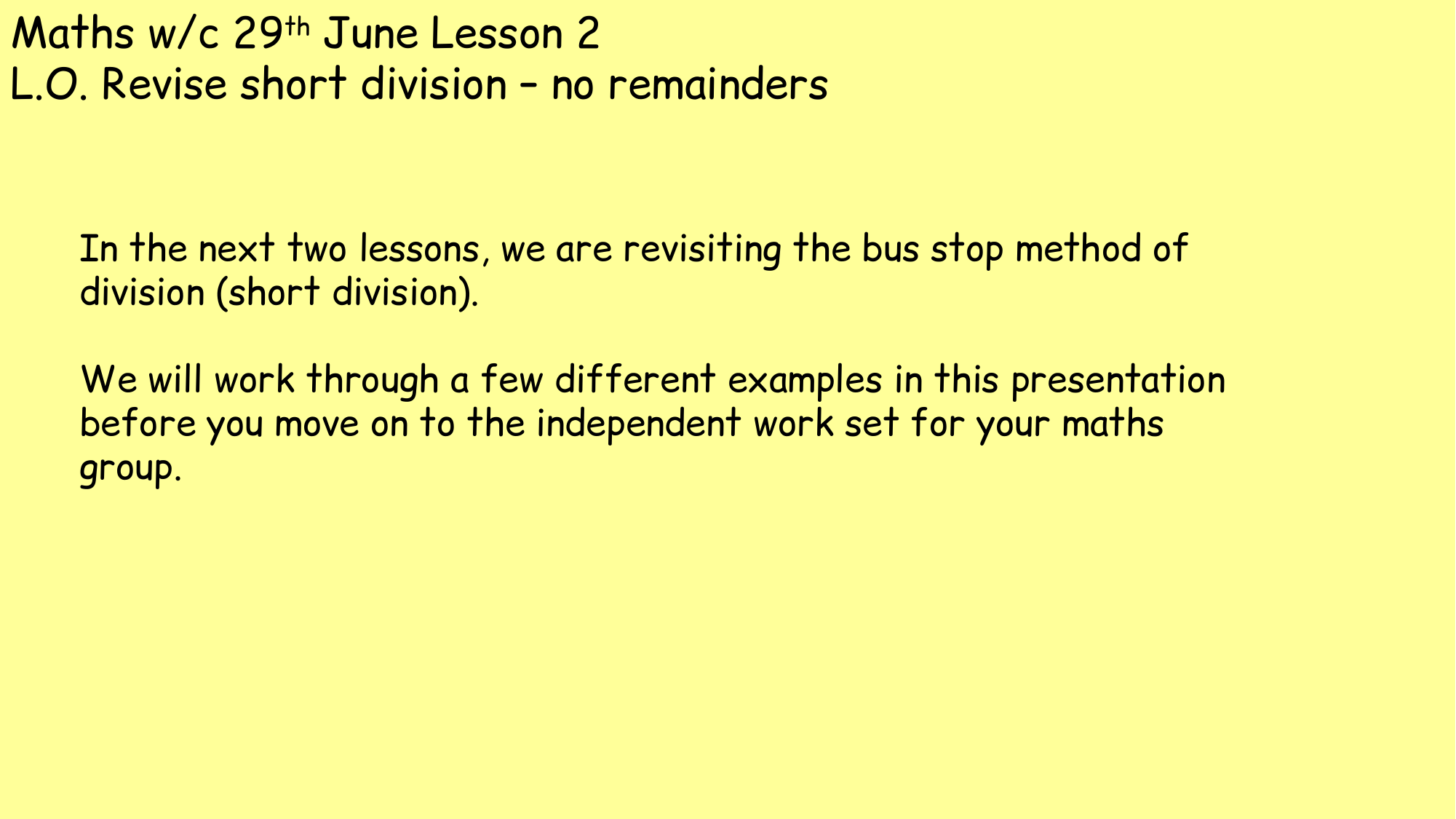

Maths w/c 29th June Lesson 2
L.O. Revise short division – no remainders
In the next two lessons, we are revisiting the bus stop method of division (short division).

We will work through a few different examples in this presentation before you move on to the independent work set for your maths group.